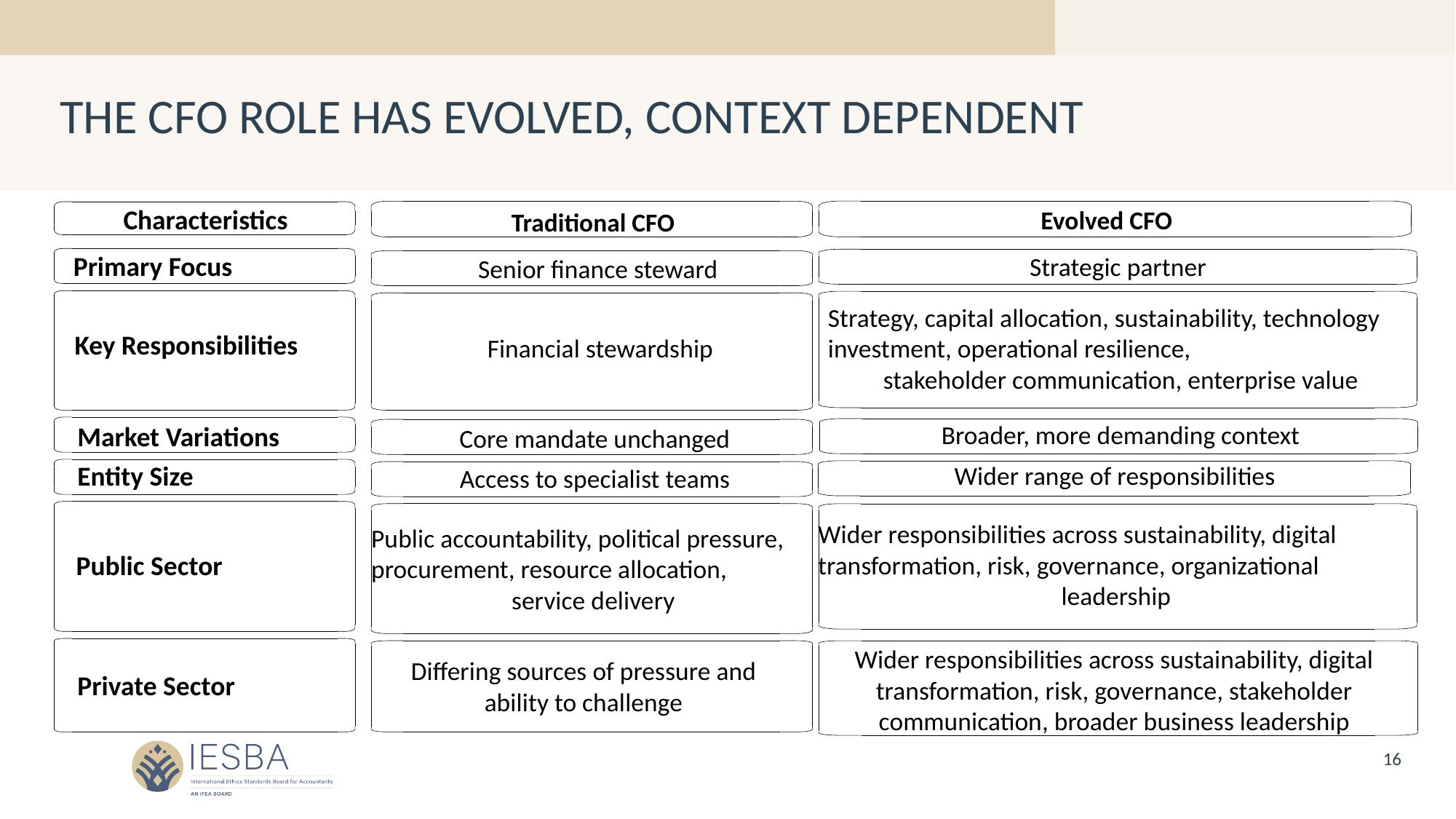

# THE CFO ROLE HAS EVOLVED, CONTEXT DEPENDENT

Characteristics
Evolved CFO
Traditional CFO

Primary Focus

Strategic partner

Senior finance steward

Strategy, capital allocation, sustainability, technology investment, operational resilience,
stakeholder communication, enterprise value
Key Responsibilities
Financial stewardship

Broader, more demanding context

Market Variations
Core mandate unchanged
Entity Size

Wider range of responsibilities

Access to specialist teams

Wider responsibilities across sustainability, digital
transformation, risk, governance, organizational
leadership
Public accountability, political pressure,
procurement, resource allocation,
service delivery
Public Sector

Wider responsibilities across sustainability, digital transformation, risk, governance, stakeholder communication, broader business leadership
Differing sources of pressure and ability to challenge
Private Sector
16